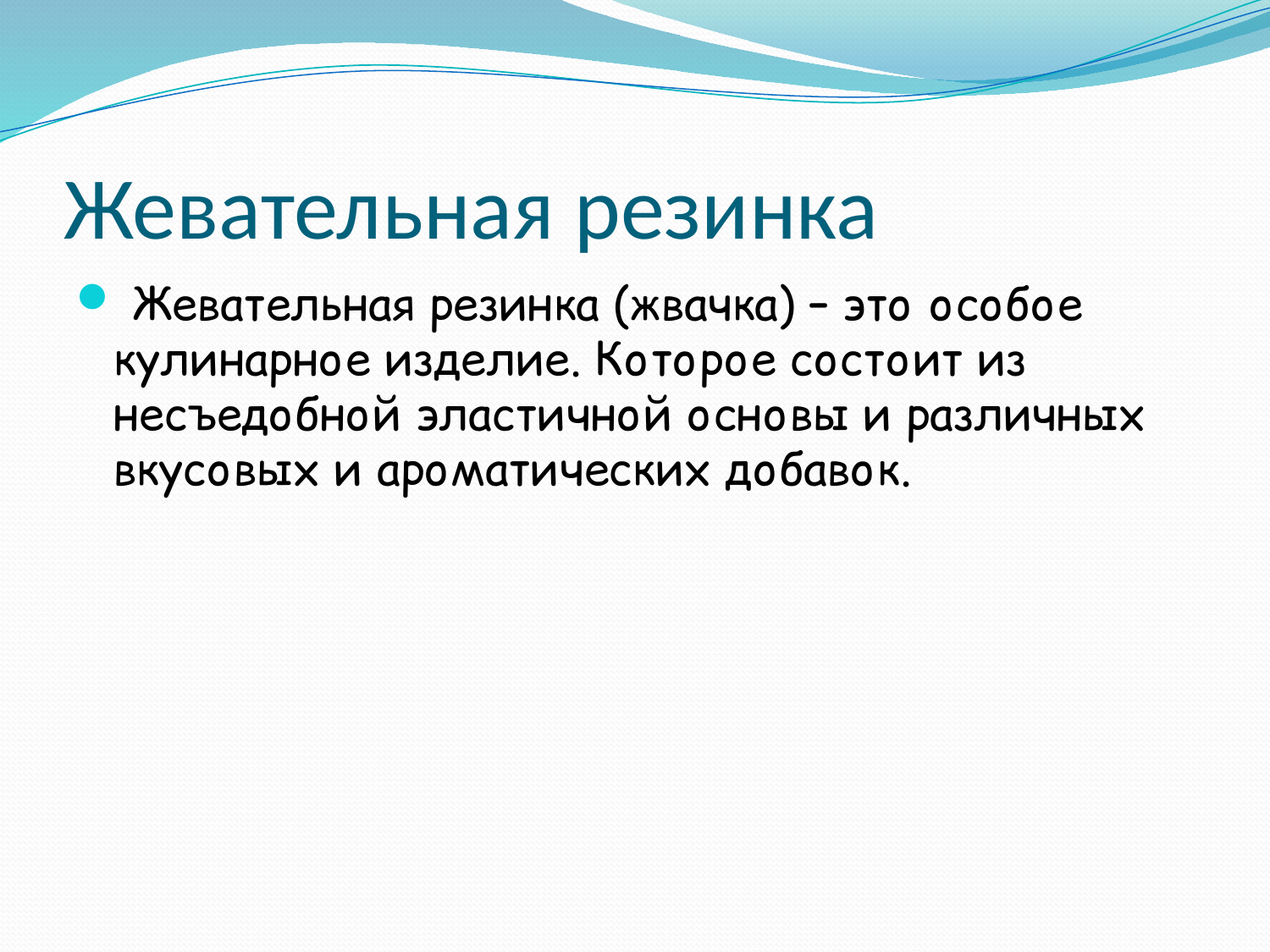

# Жевательная резинка
 Жевательная резинка (жвачка) – это особое кулинарное изделие. Которое состоит из несъедобной эластичной основы и различных вкусовых и ароматических добавок.